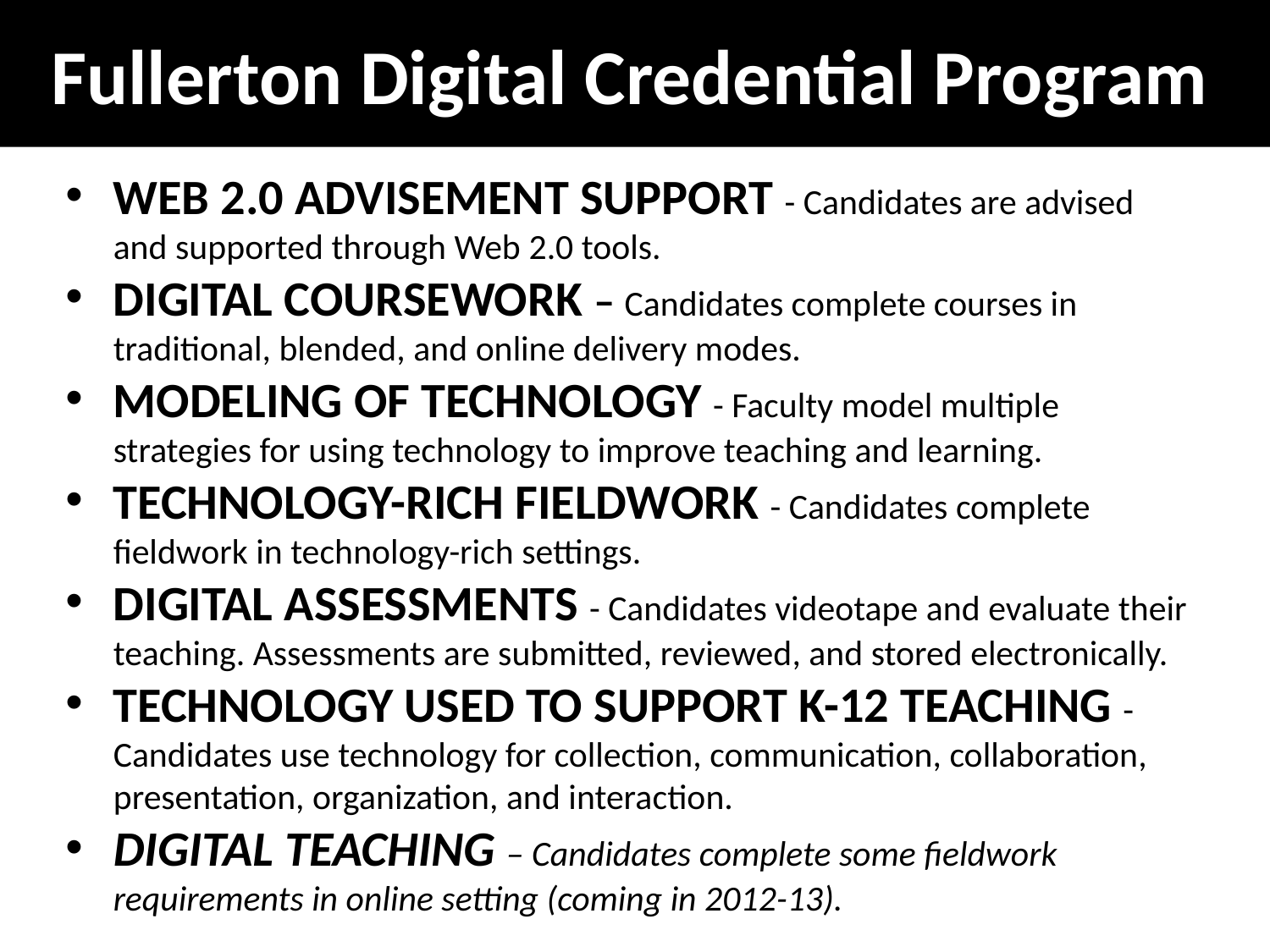

# Fullerton Digital Credential Program
WEB 2.0 ADVISEMENT SUPPORT - Candidates are advised and supported through Web 2.0 tools.
DIGITAL COURSEWORK – Candidates complete courses in traditional, blended, and online delivery modes.
MODELING OF TECHNOLOGY - Faculty model multiple strategies for using technology to improve teaching and learning.
TECHNOLOGY-RICH FIELDWORK - Candidates complete fieldwork in technology-rich settings.
DIGITAL ASSESSMENTS - Candidates videotape and evaluate their teaching. Assessments are submitted, reviewed, and stored electronically.
TECHNOLOGY USED TO SUPPORT K-12 TEACHING - Candidates use technology for collection, communication, collaboration, presentation, organization, and interaction.
DIGITAL TEACHING – Candidates complete some fieldwork requirements in online setting (coming in 2012-13).